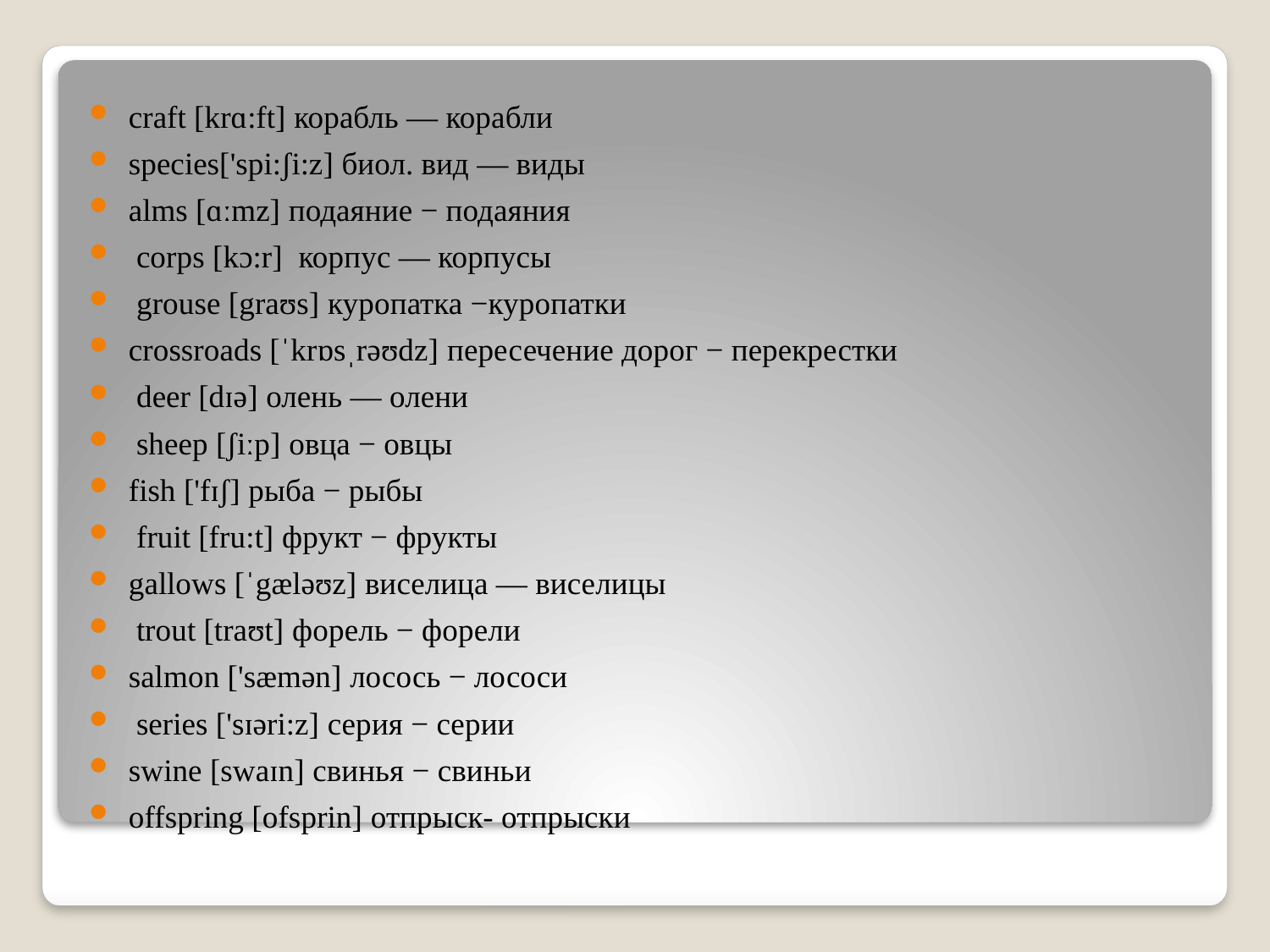

#
craft [krɑ:ft] корабль — корабли
species['spi:ʃi:z] биол. вид — виды
alms [ɑːmz] подаяние − подаяния
 corps [kɔ:r]  корпус — корпусы
 grouse [graʊs] куропатка −куропатки
crossroads [ˈkrɒsˌrəʊdz] пересечение дорог − перекрестки
 deer [dɪə] олень — олени
 sheep [ʃiːp] овца − овцы
fish ['fɪʃ] рыба − рыбы
 fruit [fru:t] фрукт − фрукты
gallows [ˈgæləʊz] виселица — виселицы
 trout [traʊt] форель − форели
salmon ['sæmən] лосось − лососи
 series ['sɪəri:z] серия − серии
swine [swaɪn] свинья − свиньи
offspring [ofsprin] отпрыск- отпрыски